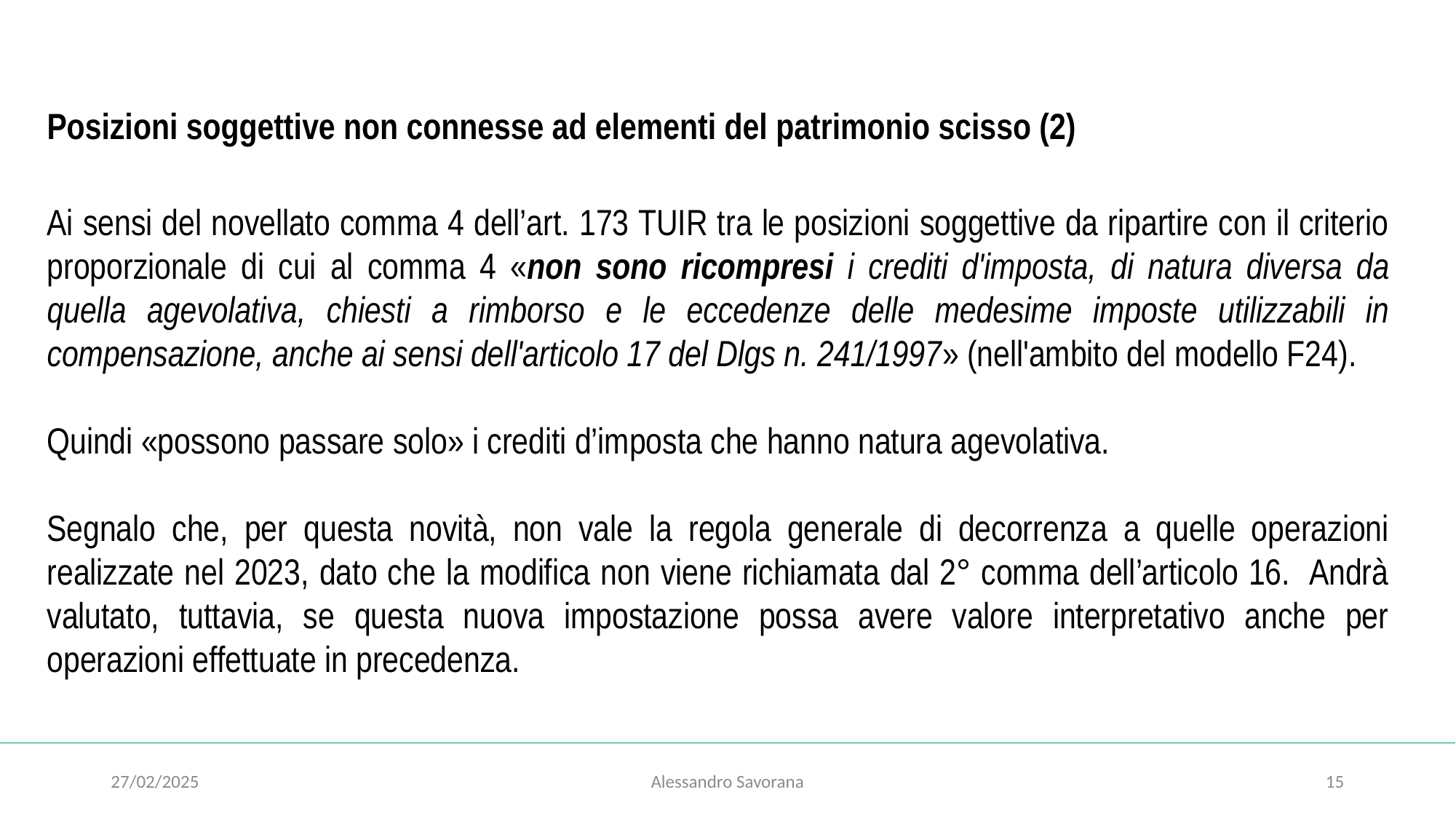

#
Posizioni soggettive non connesse ad elementi del patrimonio scisso (2)

Ai sensi del novellato comma 4 dell’art. 173 TUIR tra le posizioni soggettive da ripartire con il criterio proporzionale di cui al comma 4 «non sono ricompresi i crediti d'imposta, di natura diversa da quella agevolativa, chiesti a rimborso e le eccedenze delle medesime imposte utilizzabili in compensazione, anche ai sensi dell'articolo 17 del Dlgs n. 241/1997» (nell'ambito del modello F24).

Quindi «possono passare solo» i crediti d’imposta che hanno natura agevolativa.

Segnalo che, per questa novità, non vale la regola generale di decorrenza a quelle operazioni realizzate nel 2023, dato che la modifica non viene richiamata dal 2° comma dell’articolo 16.  Andrà valutato, tuttavia, se questa nuova impostazione possa avere valore interpretativo anche per operazioni effettuate in precedenza.

27/02/2025
Alessandro Savorana
15